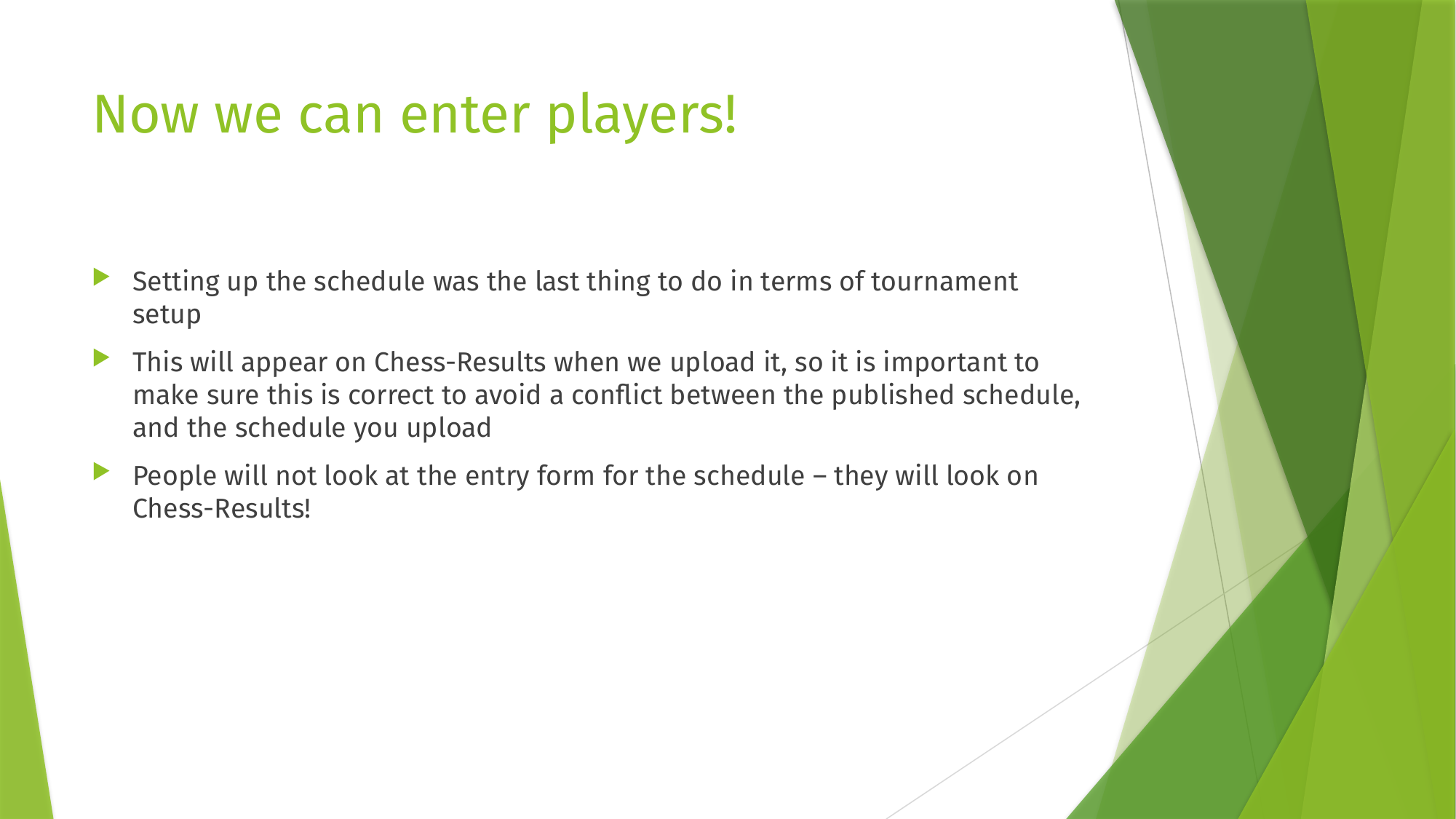

# Now we can enter players!
Setting up the schedule was the last thing to do in terms of tournament setup
This will appear on Chess-Results when we upload it, so it is important to make sure this is correct to avoid a conflict between the published schedule, and the schedule you upload
People will not look at the entry form for the schedule – they will look on Chess-Results!